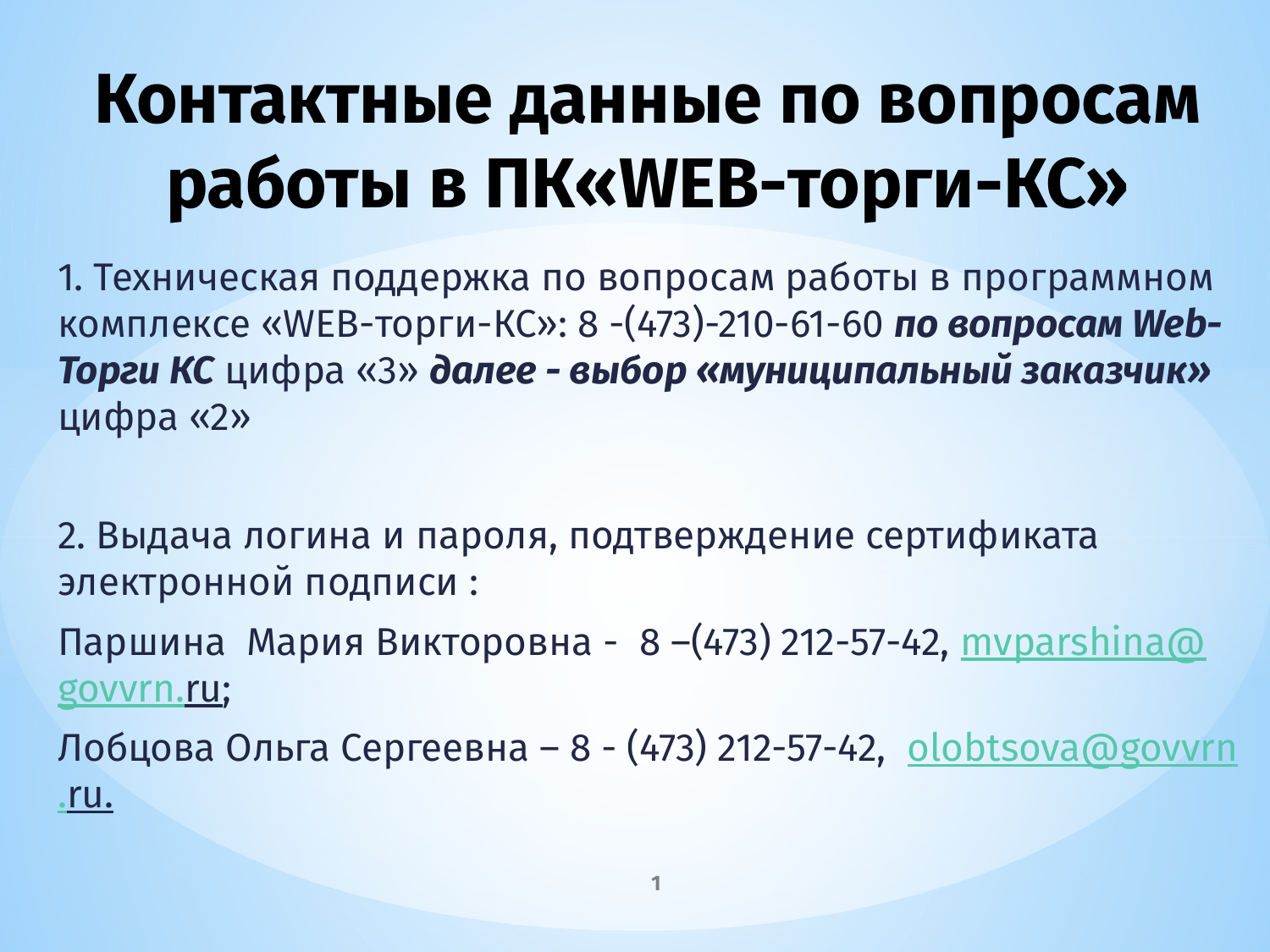

# Контактные данные по вопросам работы в ПК«WEB-торги-КС»

1. Техническая поддержка по вопросам работы в программном комплексе «WEB-торги-КС»: 8 -(473)-210-61-60 по вопросам Web-Торги КС цифра «3» далее - выбор «муниципальный заказчик» цифра «2»

2. Выдача логина и пароля, подтверждение сертификата электронной подписи :
Паршина  Мария Викторовна -  8 –(473) 212-57-42, mvparshina@govvrn.ru;
Лобцова Ольга Сергеевна – 8 - (473) 212-57-42,  olobtsova@govvrn.ru.

1